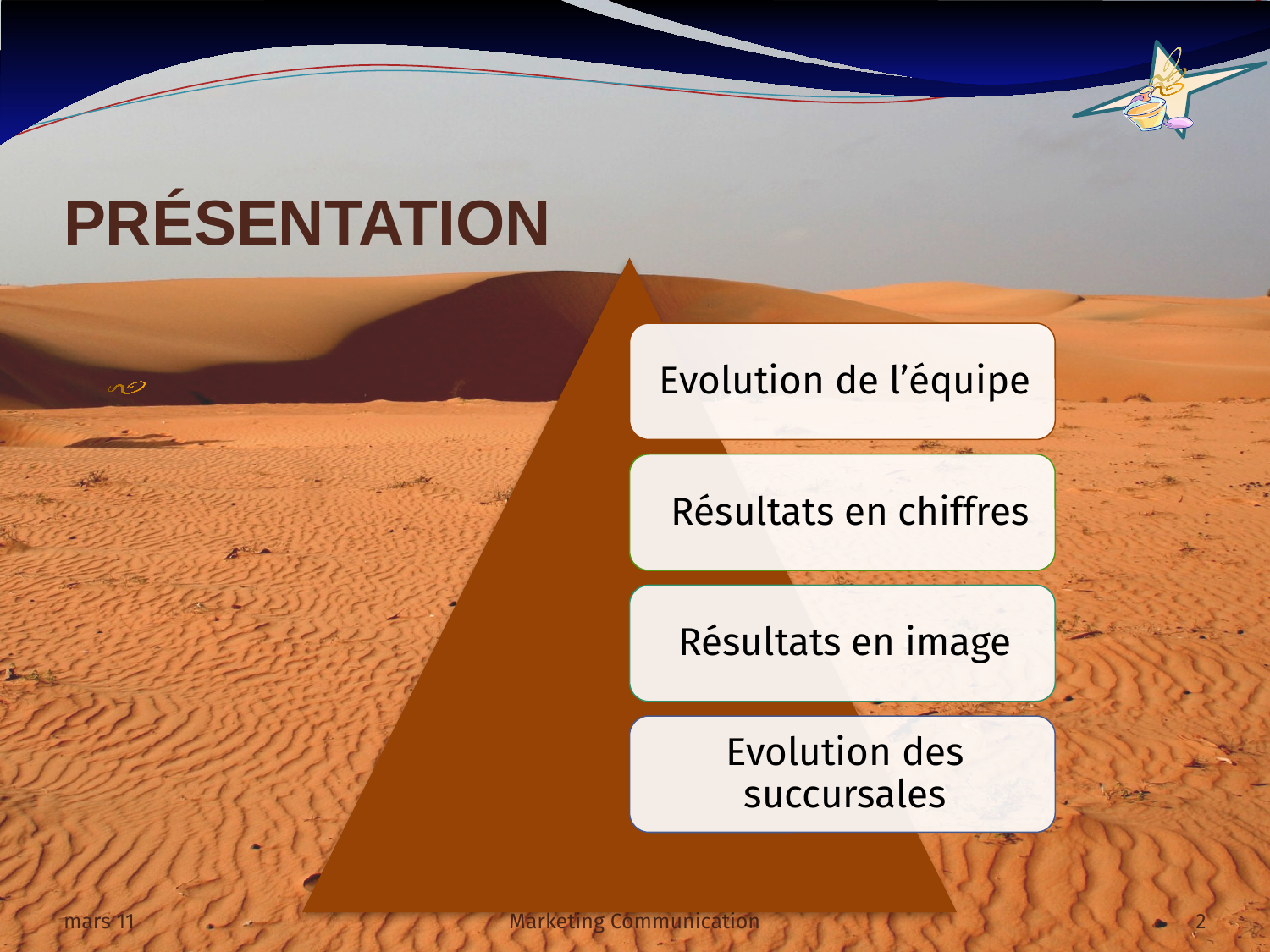

# Présentation
Evolution de l’équipe
 Résultats en chiffres
Résultats en image
Evolution des succursales
mars 11
Marketing Communication
2